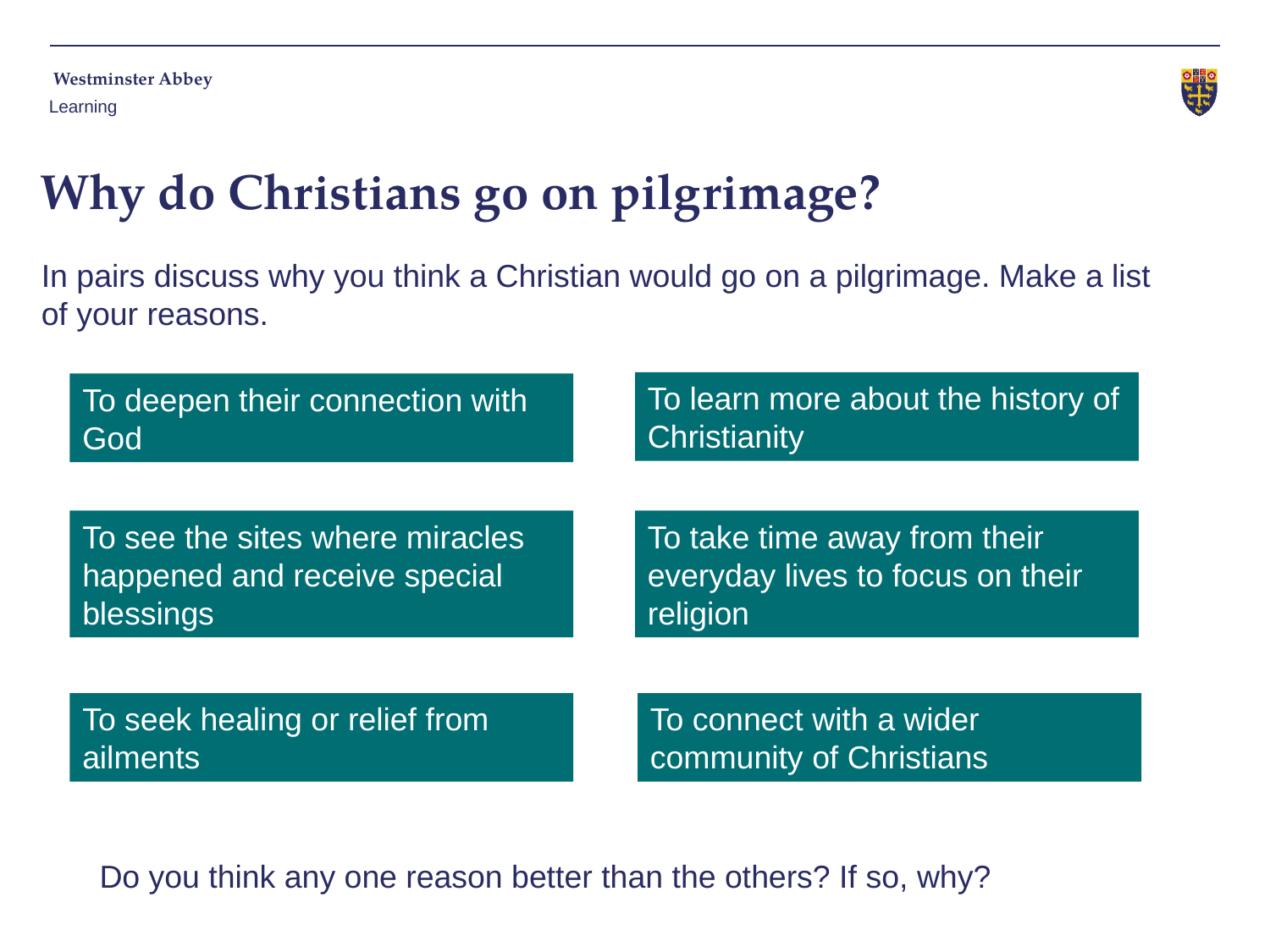

Learning
# Why do Christians go on pilgrimage?
In pairs discuss why you think a Christian would go on a pilgrimage. Make a list of your reasons.

To learn more about the history of Christianity
To deepen their connection with God
To see the sites where miracles happened and receive special blessings
To take time away from their everyday lives to focus on their religion
To connect with a wider community of Christians
To seek healing or relief from ailments
Do you think any one reason better than the others? If so, why?